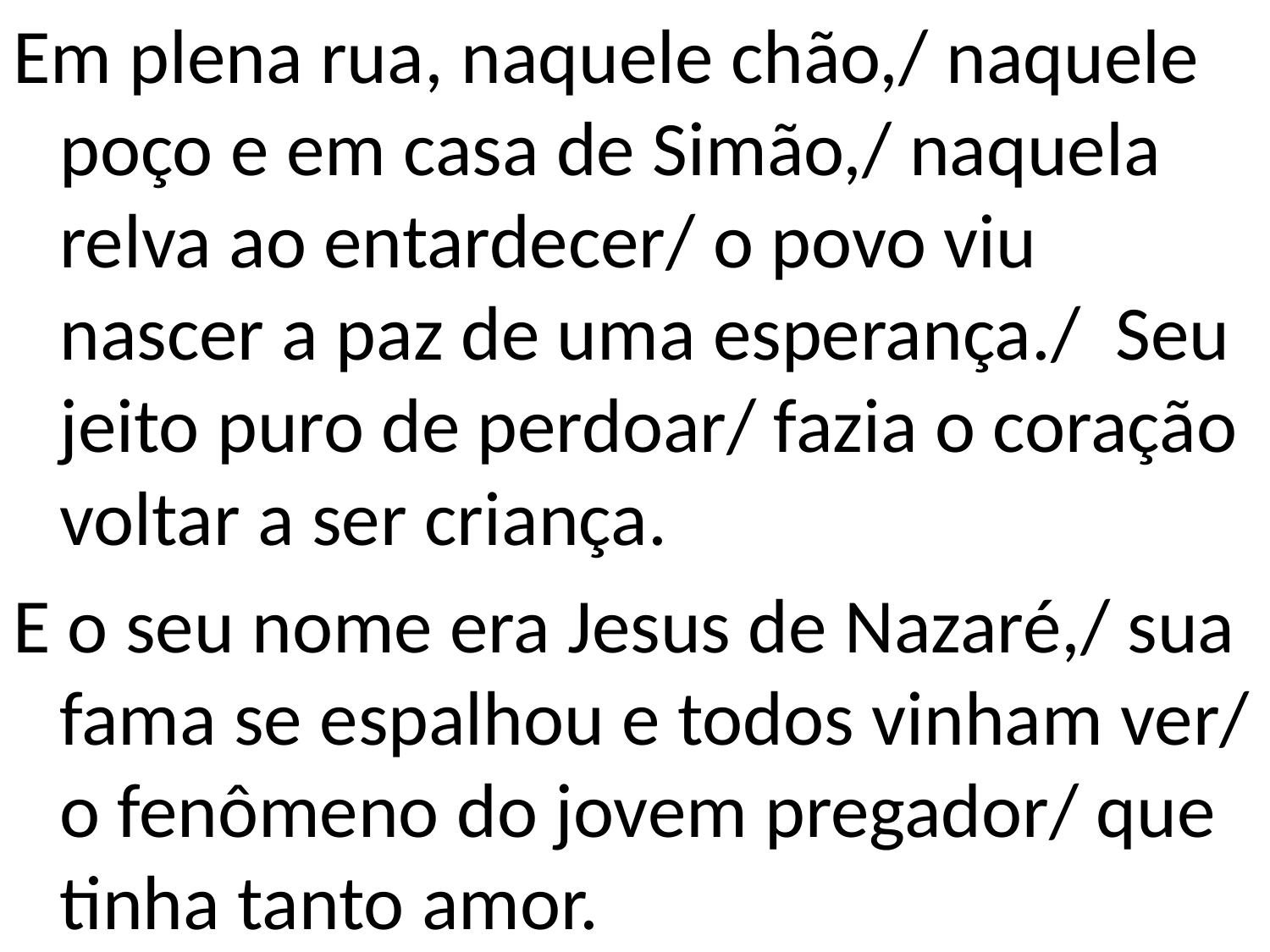

Em plena rua, naquele chão,/ naquele poço e em casa de Simão,/ naquela relva ao entardecer/ o povo viu nascer a paz de uma esperança./  Seu jeito puro de perdoar/ fazia o coração voltar a ser criança.
E o seu nome era Jesus de Nazaré,/ sua fama se espalhou e todos vinham ver/ o fenômeno do jovem pregador/ que tinha tanto amor.

#